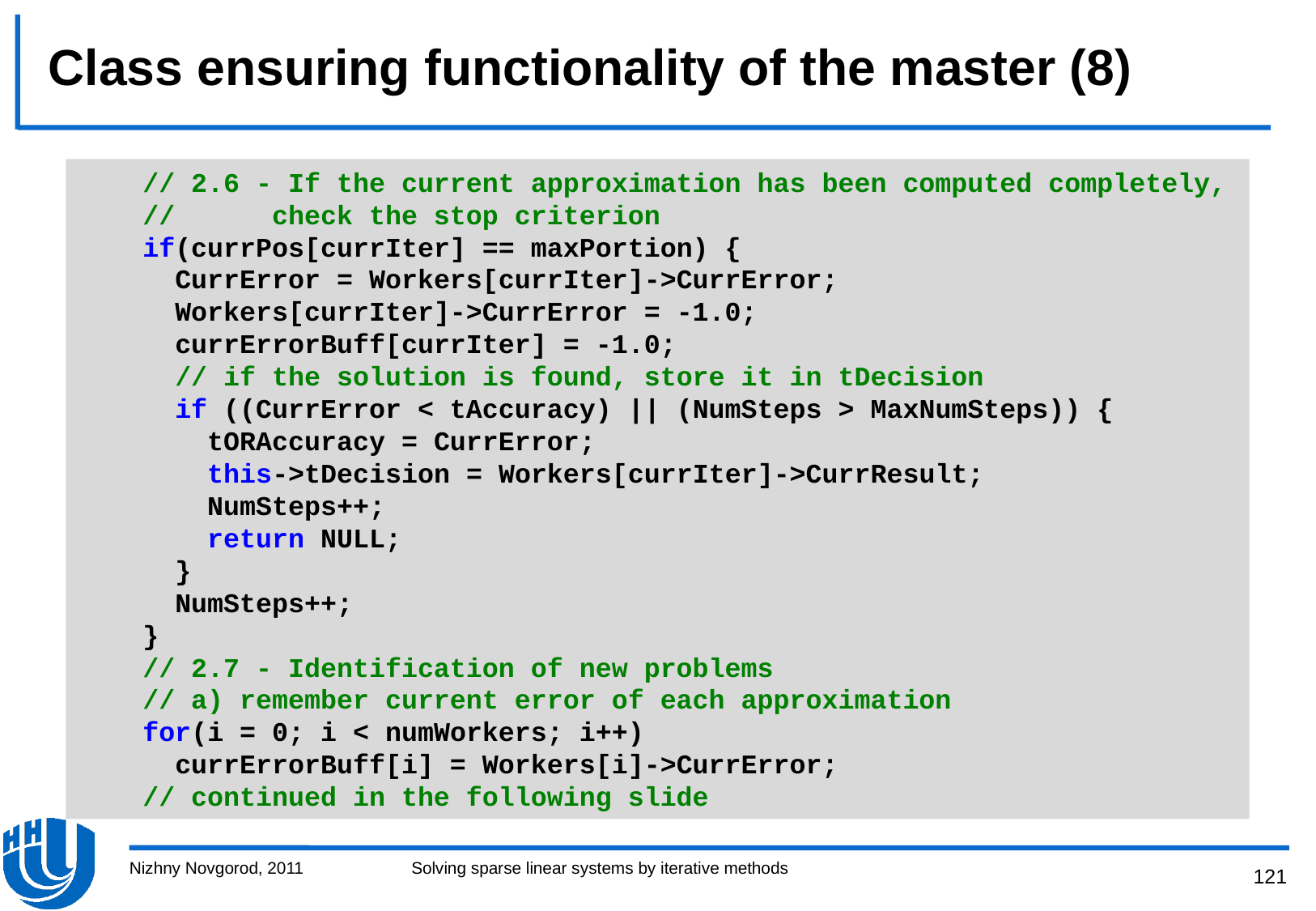

# Class ensuring functionality of the master (8)
    // 2.6 - If the current approximation has been computed completely,
    //      check the stop criterion
    if(currPos[currIter] == maxPortion) {
      CurrError = Workers[currIter]->CurrError;
      Workers[currIter]->CurrError = -1.0;
      currErrorBuff[currIter] = -1.0;
      // if the solution is found, store it in tDecision
      if ((CurrError < tAccuracy) || (NumSteps > MaxNumSteps)) {
        tORAccuracy = CurrError;
        this->tDecision = Workers[currIter]->CurrResult;
        NumSteps++;
        return NULL;
      }
      NumSteps++;
    }
    // 2.7 - Identification of new problems
    // а) remember current error of each approximation
    for(i = 0; i < numWorkers; i++)
      currErrorBuff[i] = Workers[i]->CurrError;
    // continued in the following slide
Nizhny Novgorod, 2011
Solving sparse linear systems by iterative methods